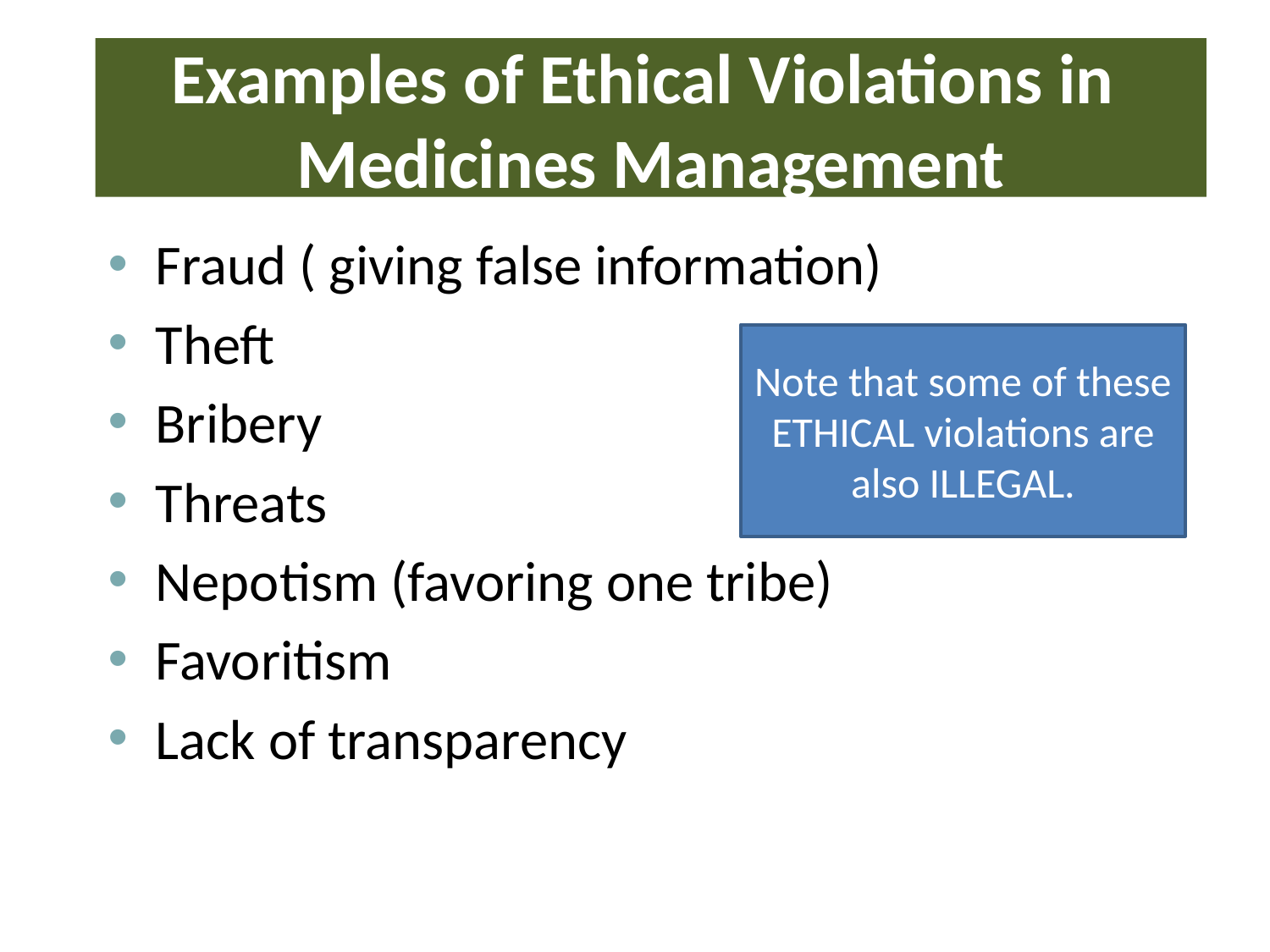

# Examples of Ethical Violations in Medicines Management
Fraud ( giving false information)
Theft
Bribery
Threats
Nepotism (favoring one tribe)
Favoritism
Lack of transparency
Note that some of these ETHICAL violations are also ILLEGAL.